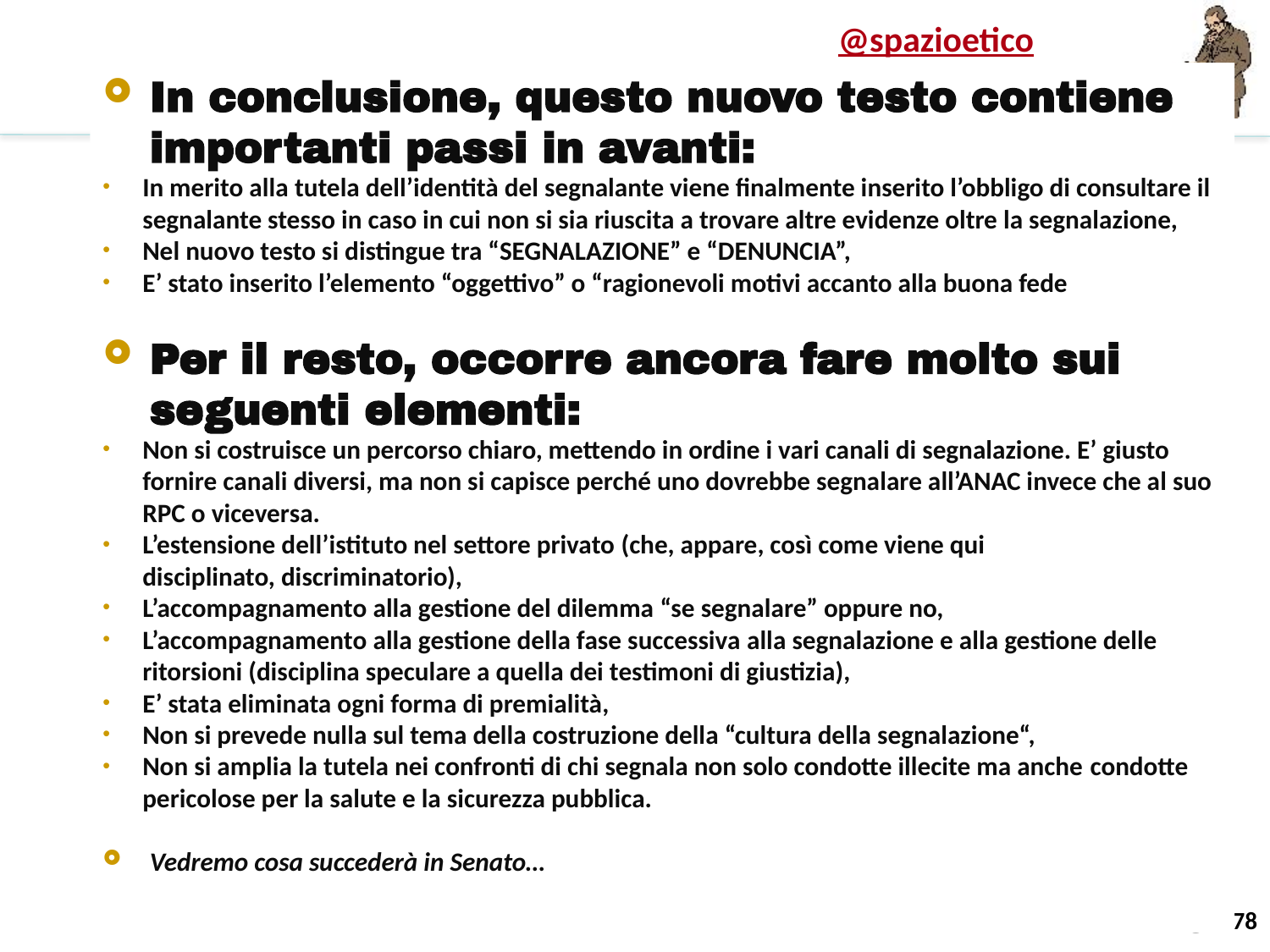

In conclusione, questo nuovo testo contiene importanti passi in avanti:
In merito alla tutela dell’identità del segnalante viene finalmente inserito l’obbligo di consultare il segnalante stesso in caso in cui non si sia riuscita a trovare altre evidenze oltre la segnalazione,
Nel nuovo testo si distingue tra “SEGNALAZIONE” e “DENUNCIA”,
E’ stato inserito l’elemento “oggettivo” o “ragionevoli motivi accanto alla buona fede

Per il resto, occorre ancora fare molto sui seguenti elementi:
Non si costruisce un percorso chiaro, mettendo in ordine i vari canali di segnalazione. E’ giusto fornire canali diversi, ma non si capisce perché uno dovrebbe segnalare all’ANAC invece che al suo RPC o viceversa.
L’estensione dell’istituto nel settore privato (che, appare, così come viene qui disciplinato, discriminatorio),
L’accompagnamento alla gestione del dilemma “se segnalare” oppure no,
L’accompagnamento alla gestione della fase successiva alla segnalazione e alla gestione delle ritorsioni (disciplina speculare a quella dei testimoni di giustizia),
E’ stata eliminata ogni forma di premialità,
Non si prevede nulla sul tema della costruzione della “cultura della segnalazione“,
Non si amplia la tutela nei confronti di chi segnala non solo condotte illecite ma anche condotte pericolose per la salute e la sicurezza pubblica.

Vedremo cosa succederà in Senato…
278